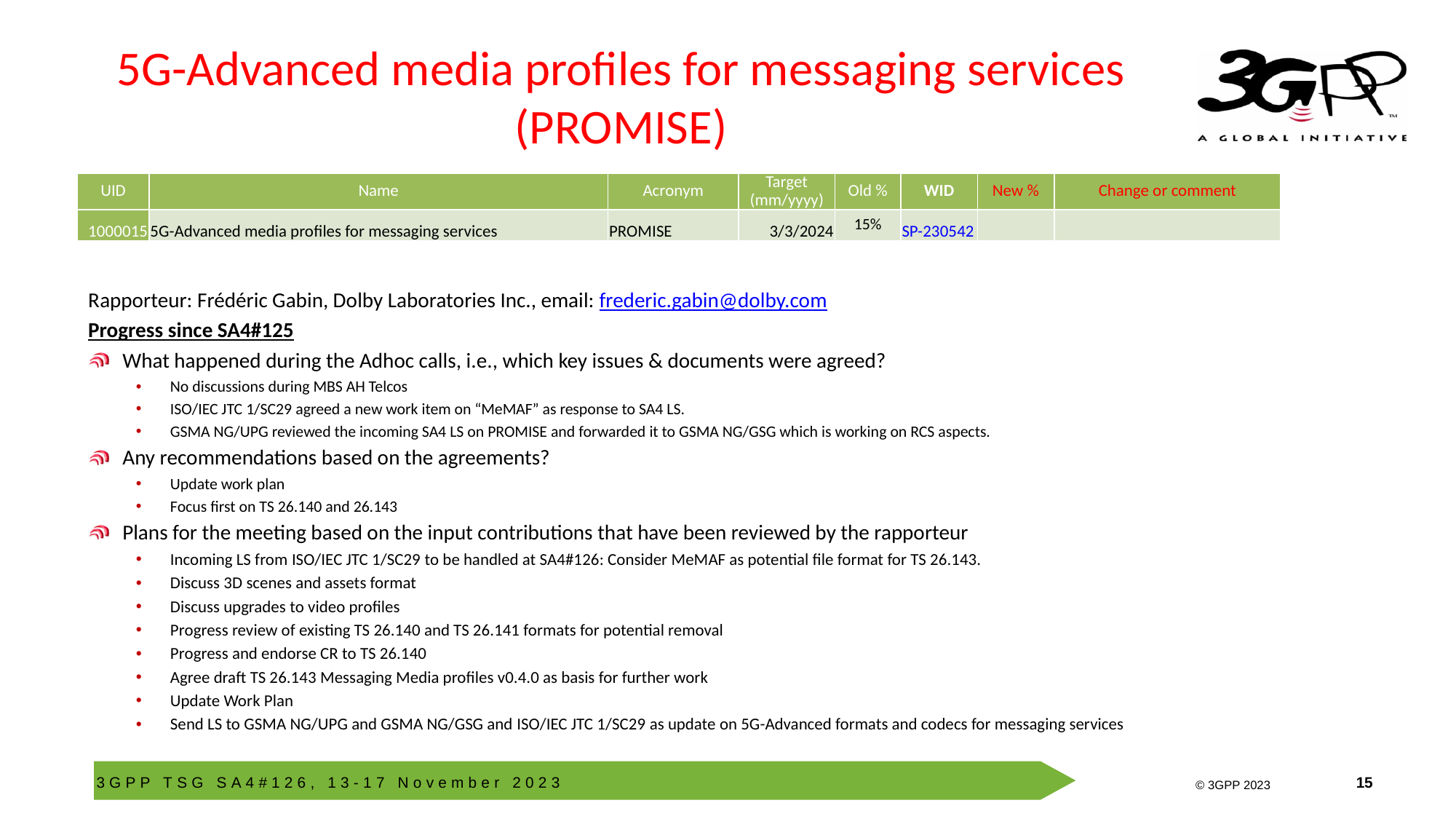

# 5G-Advanced media profiles for messaging services (PROMISE)
| UID | Name | Acronym | Target (mm/yyyy) | Old % | WID | New % | Change or comment |
| --- | --- | --- | --- | --- | --- | --- | --- |
| 1000015 | 5G-Advanced media profiles for messaging services | PROMISE | 3/3/2024 | 15% | SP-230542 |  |  |
Rapporteur: Frédéric Gabin, Dolby Laboratories Inc., email: frederic.gabin@dolby.com
Progress since SA4#125
What happened during the Adhoc calls, i.e., which key issues & documents were agreed?
No discussions during MBS AH Telcos
ISO/IEC JTC 1/SC29 agreed a new work item on “MeMAF” as response to SA4 LS.
GSMA NG/UPG reviewed the incoming SA4 LS on PROMISE and forwarded it to GSMA NG/GSG which is working on RCS aspects.
Any recommendations based on the agreements?
Update work plan
Focus first on TS 26.140 and 26.143
Plans for the meeting based on the input contributions that have been reviewed by the rapporteur
Incoming LS from ISO/IEC JTC 1/SC29 to be handled at SA4#126: Consider MeMAF as potential file format for TS 26.143.
Discuss 3D scenes and assets format
Discuss upgrades to video profiles
Progress review of existing TS 26.140 and TS 26.141 formats for potential removal
Progress and endorse CR to TS 26.140
Agree draft TS 26.143 Messaging Media profiles v0.4.0 as basis for further work
Update Work Plan
Send LS to GSMA NG/UPG and GSMA NG/GSG and ISO/IEC JTC 1/SC29 as update on 5G-Advanced formats and codecs for messaging services